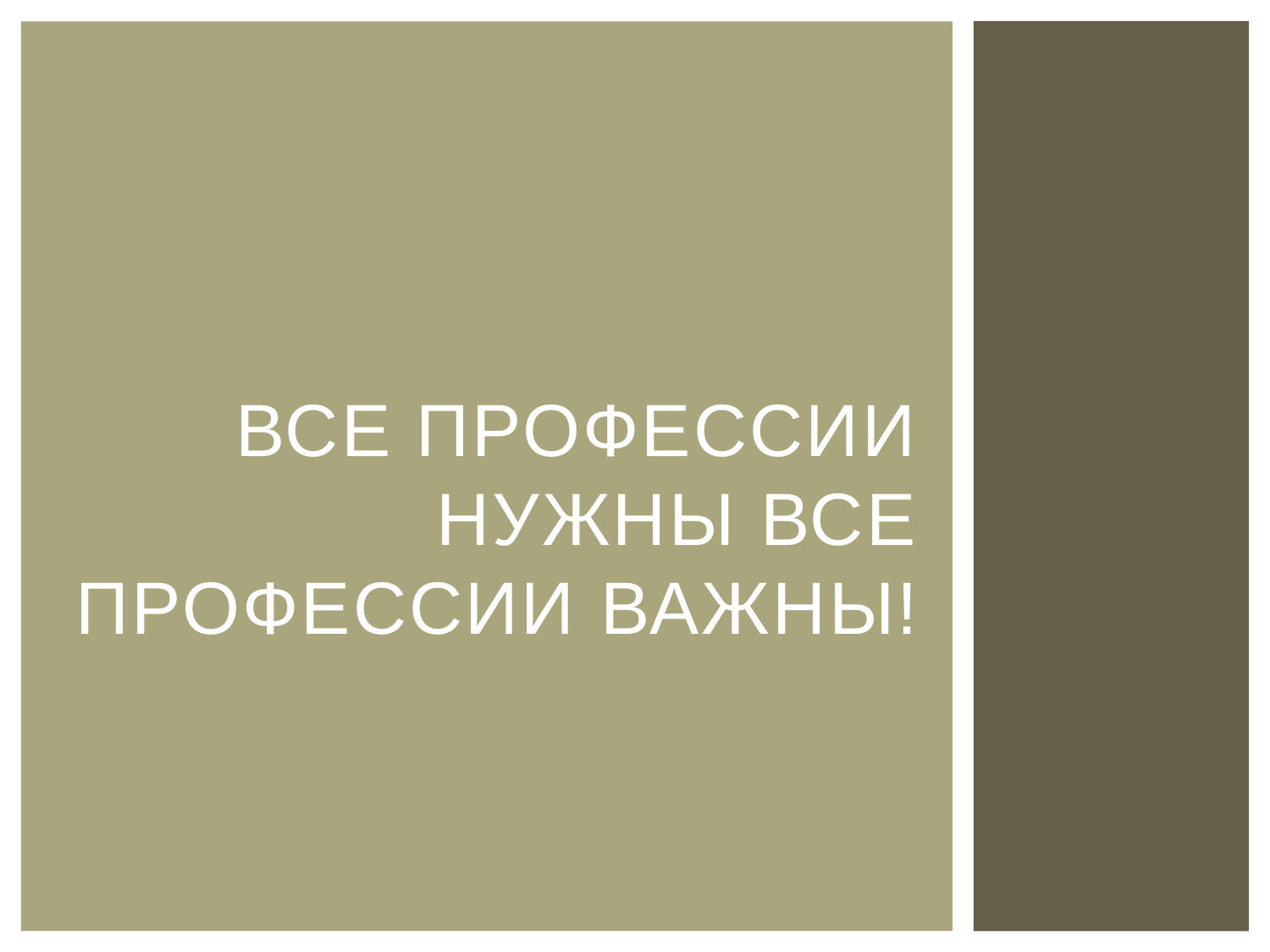

# Все профессии нужны все профессии важны!